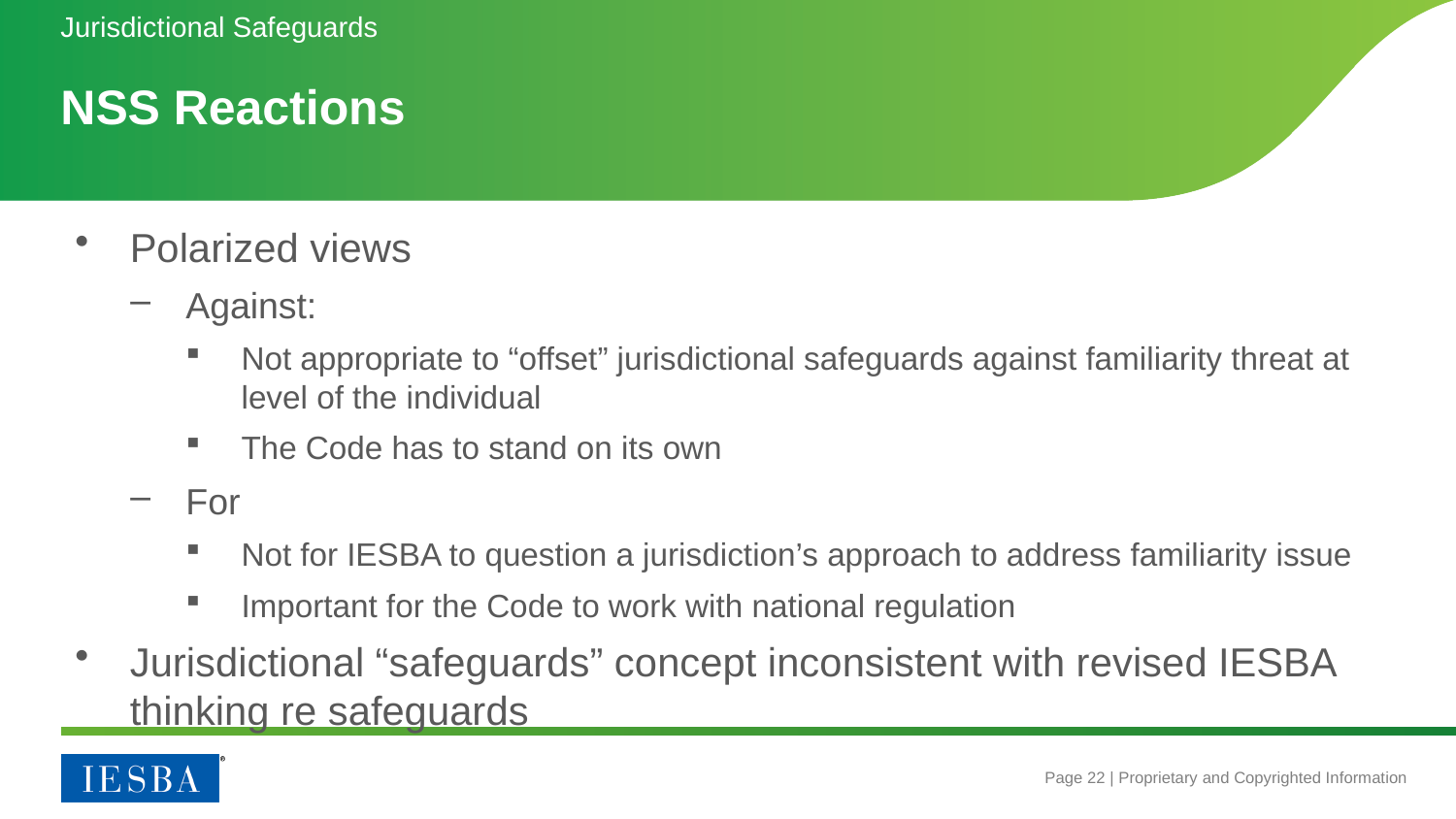

Jurisdictional Safeguards
# NSS Reactions
Polarized views
Against:
Not appropriate to “offset” jurisdictional safeguards against familiarity threat at level of the individual
The Code has to stand on its own
For
Not for IESBA to question a jurisdiction’s approach to address familiarity issue
Important for the Code to work with national regulation
Jurisdictional “safeguards” concept inconsistent with revised IESBA thinking re safeguards